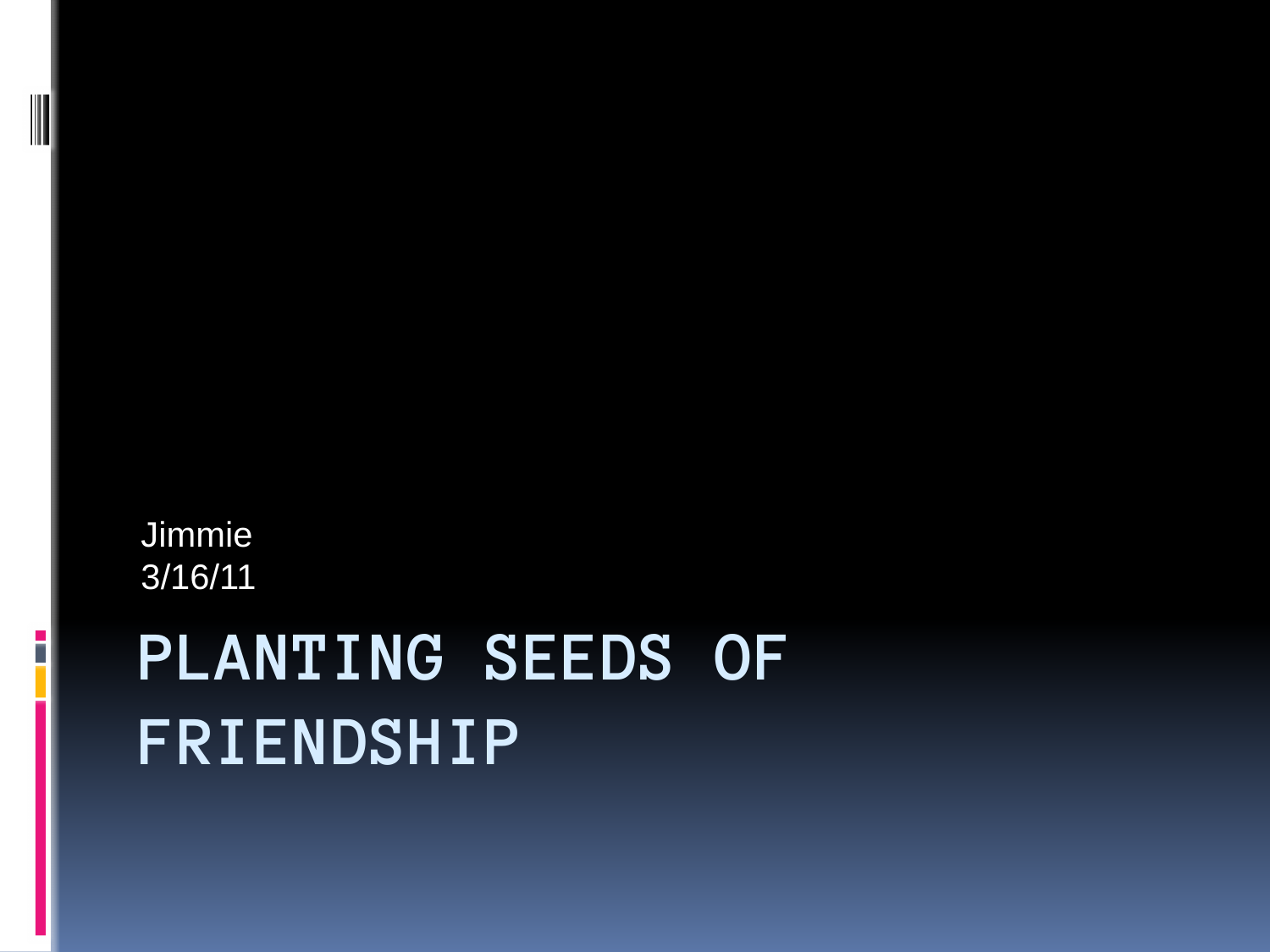

Jimmie
3/16/11
# Planting Seeds of Friendship